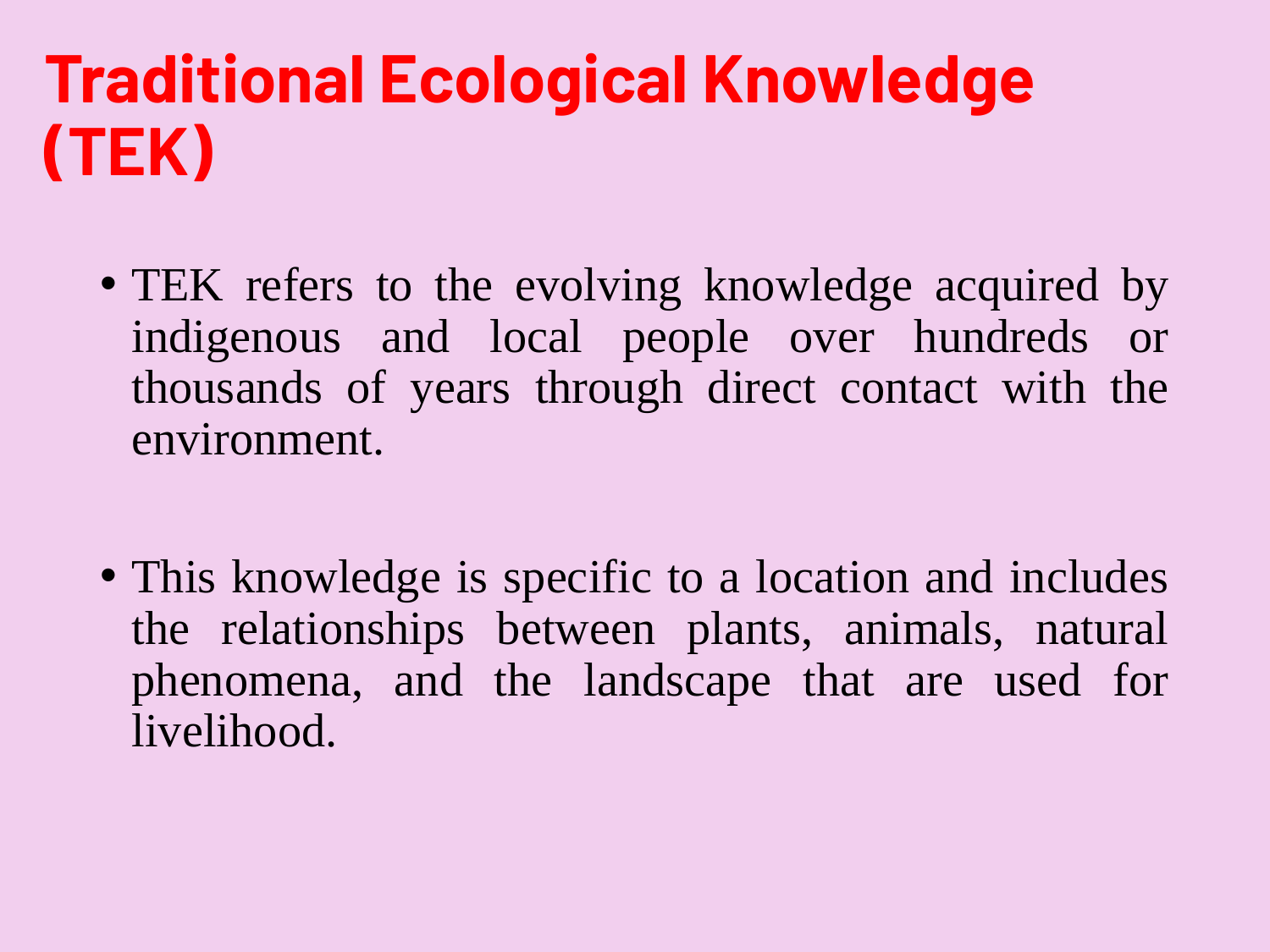

# Traditional Ecological Knowledge (TEK)
TEK refers to the evolving knowledge acquired by indigenous and local people over hundreds or thousands of years through direct contact with the environment.

This knowledge is specific to a location and includes the relationships between plants, animals, natural phenomena, and the landscape that are used for livelihood.